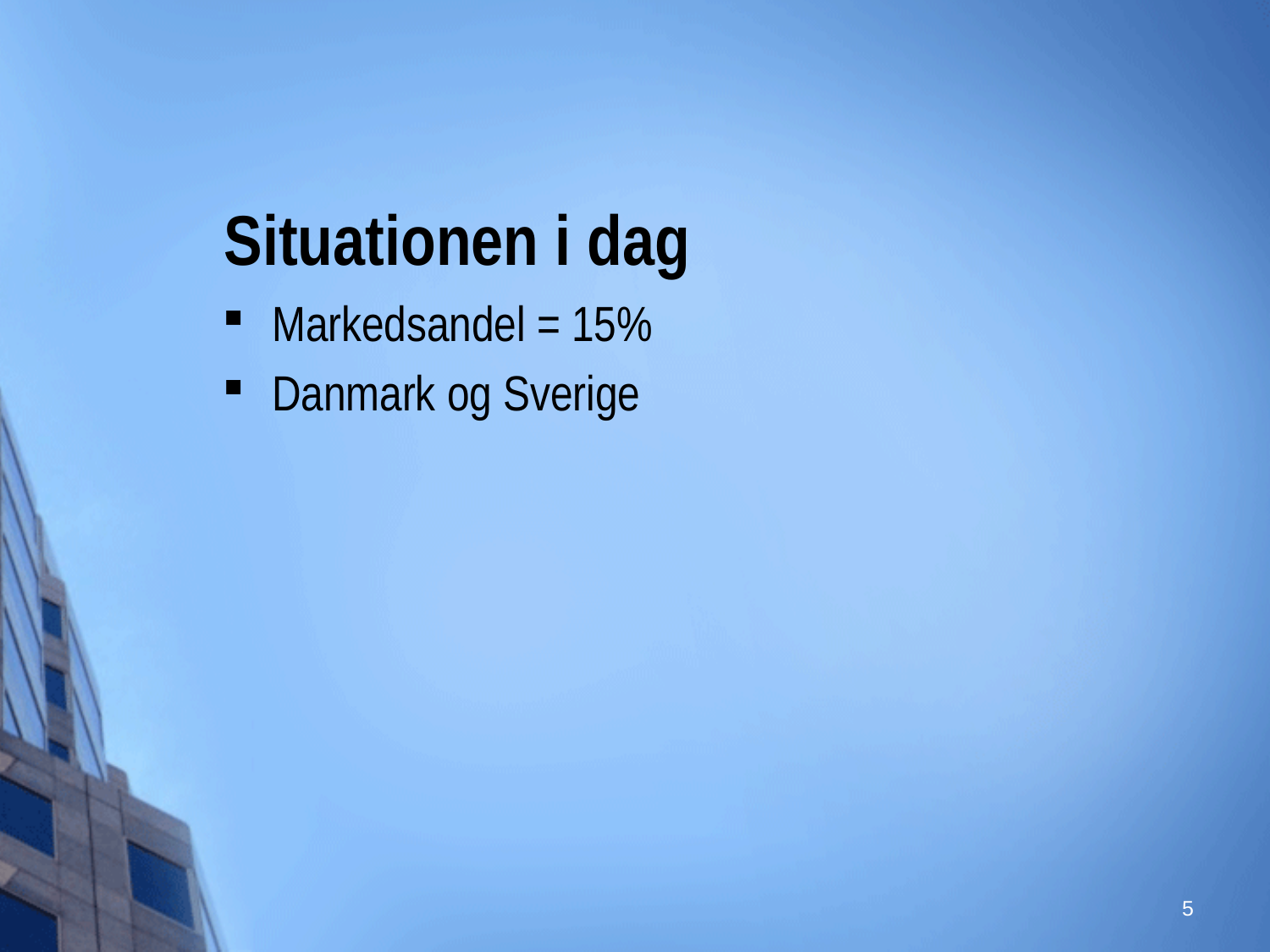

# Situationen i dag
Markedsandel = 15%
Danmark og Sverige
5